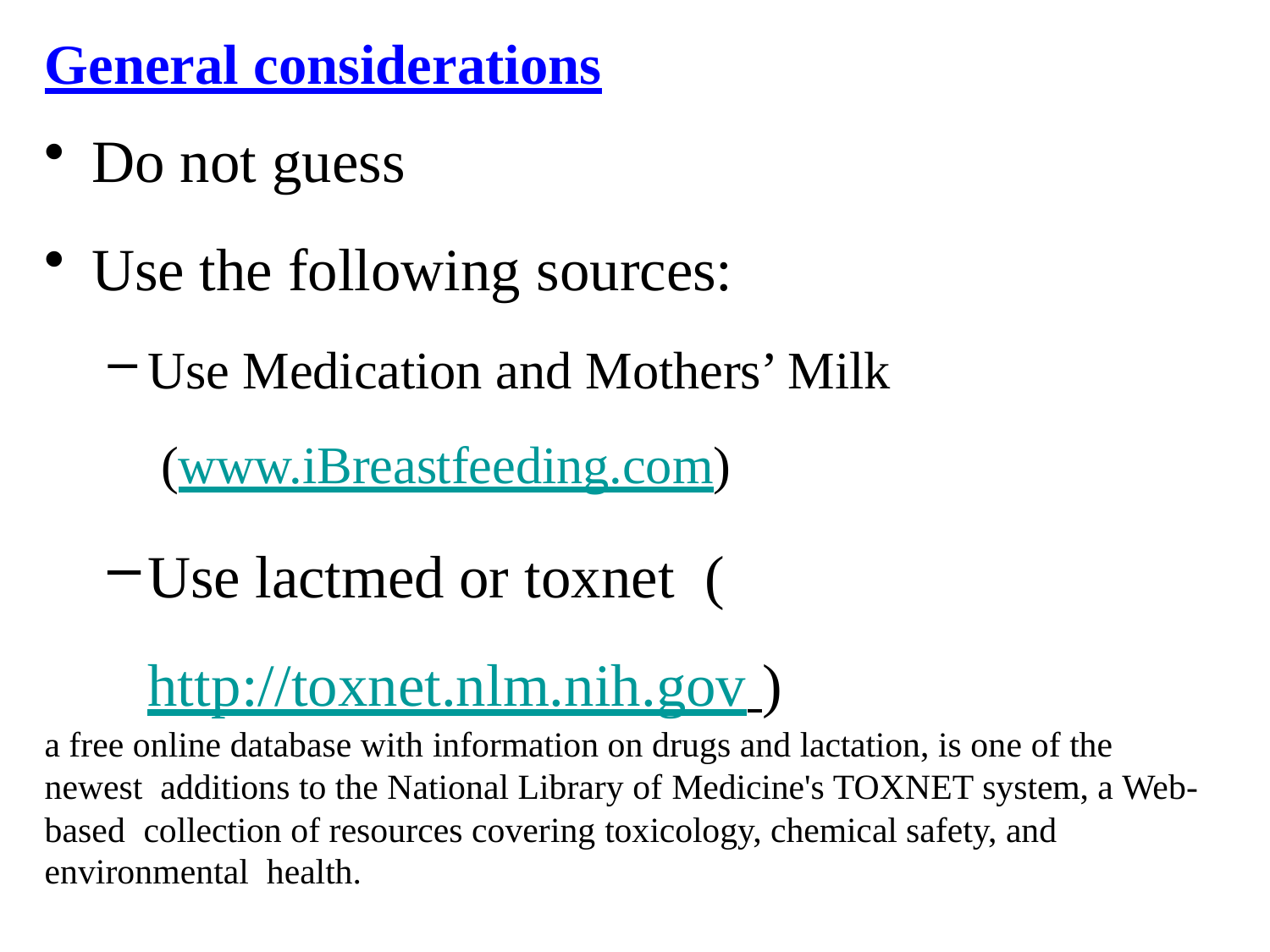

General considerations
Do not guess
Use the following sources:
Use Medication and Mothers’ Milk  (www.iBreastfeeding.com)
Use lactmed or toxnet  (http://toxnet.nlm.nih.gov )
a free online database with information on drugs and lactation, is one of the newest  additions to the National Library of Medicine's TOXNET system, a Web-based  collection of resources covering toxicology, chemical safety, and environmental  health.